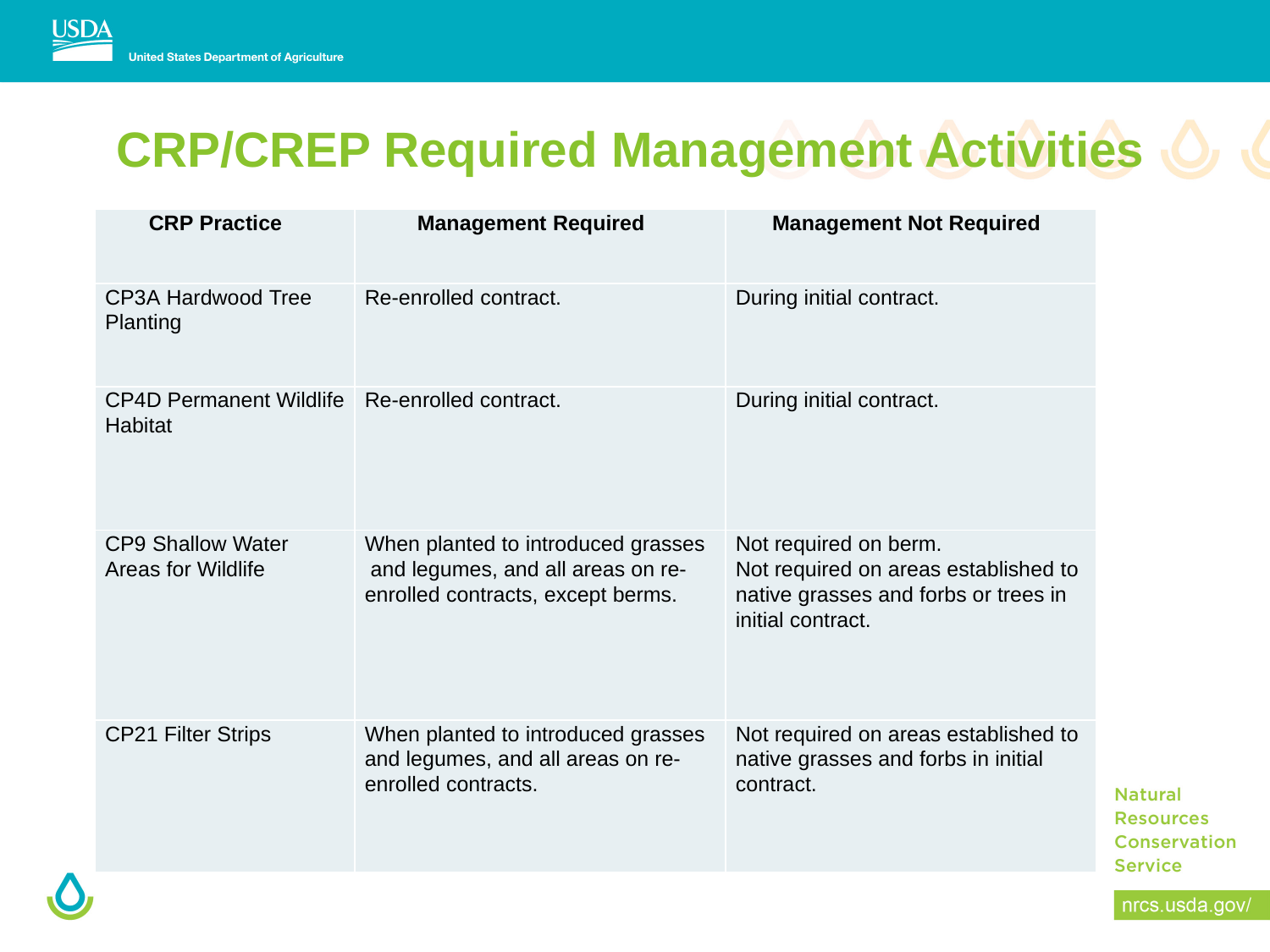

# CRP/CREP Required Management Activities
| CRP Practice | Management Required | Management Not Required |
| --- | --- | --- |
| CP3A Hardwood Tree Planting | Re-enrolled contract. | During initial contract. |
| CP4D Permanent Wildlife Habitat | Re-enrolled contract. | During initial contract. |
| CP9 Shallow Water Areas for Wildlife | When planted to introduced grasses and legumes, and all areas on re-enrolled contracts, except berms. | Not required on berm. Not required on areas established to native grasses and forbs or trees in initial contract. |
| CP21 Filter Strips | When planted to introduced grasses and legumes, and all areas on re- enrolled contracts. | Not required on areas established to native grasses and forbs in initial contract. |